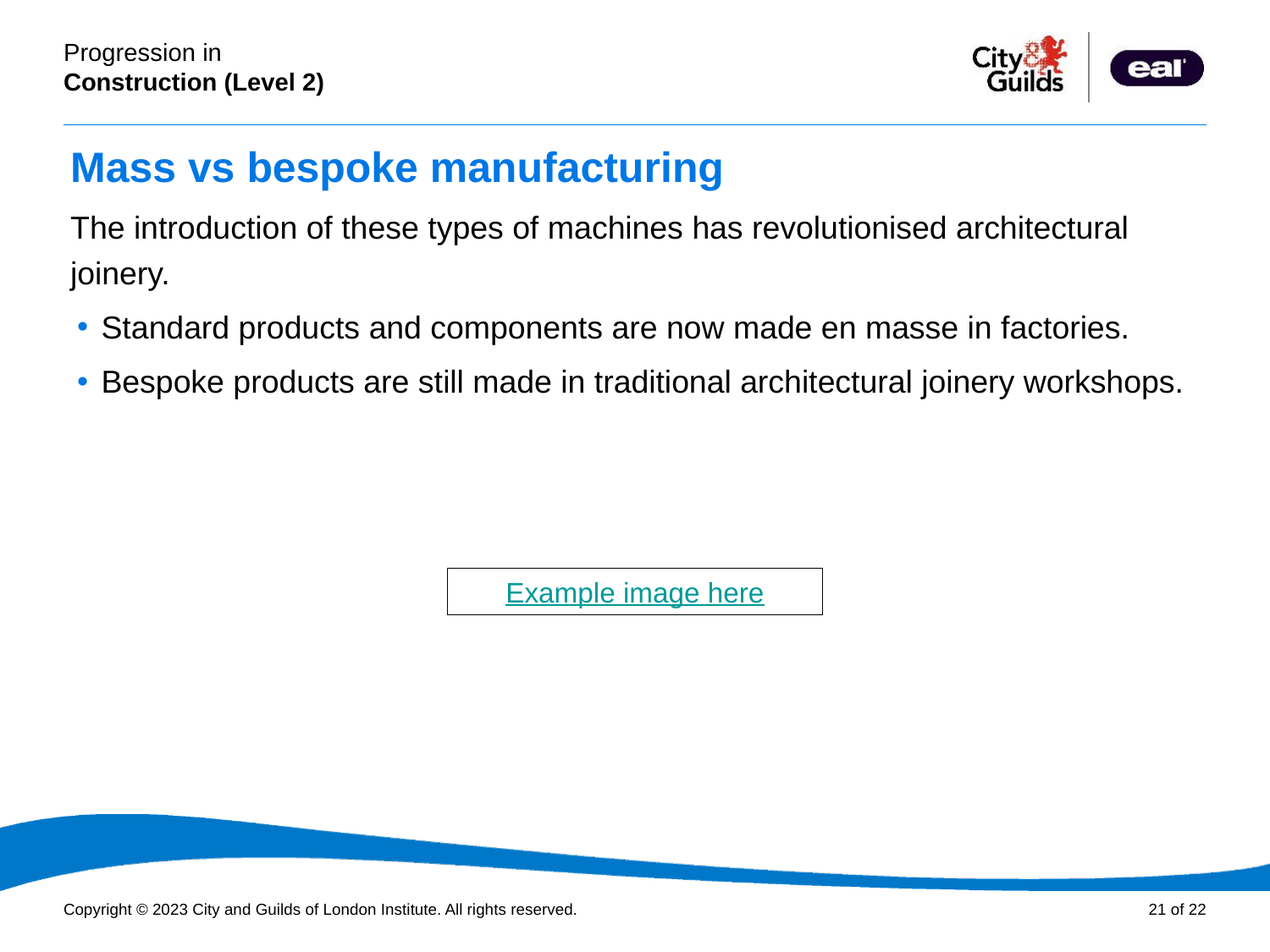

# Mass vs bespoke manufacturing
The introduction of these types of machines has revolutionised architectural joinery.
Standard products and components are now made en masse in factories.
Bespoke products are still made in traditional architectural joinery workshops.

Example image here